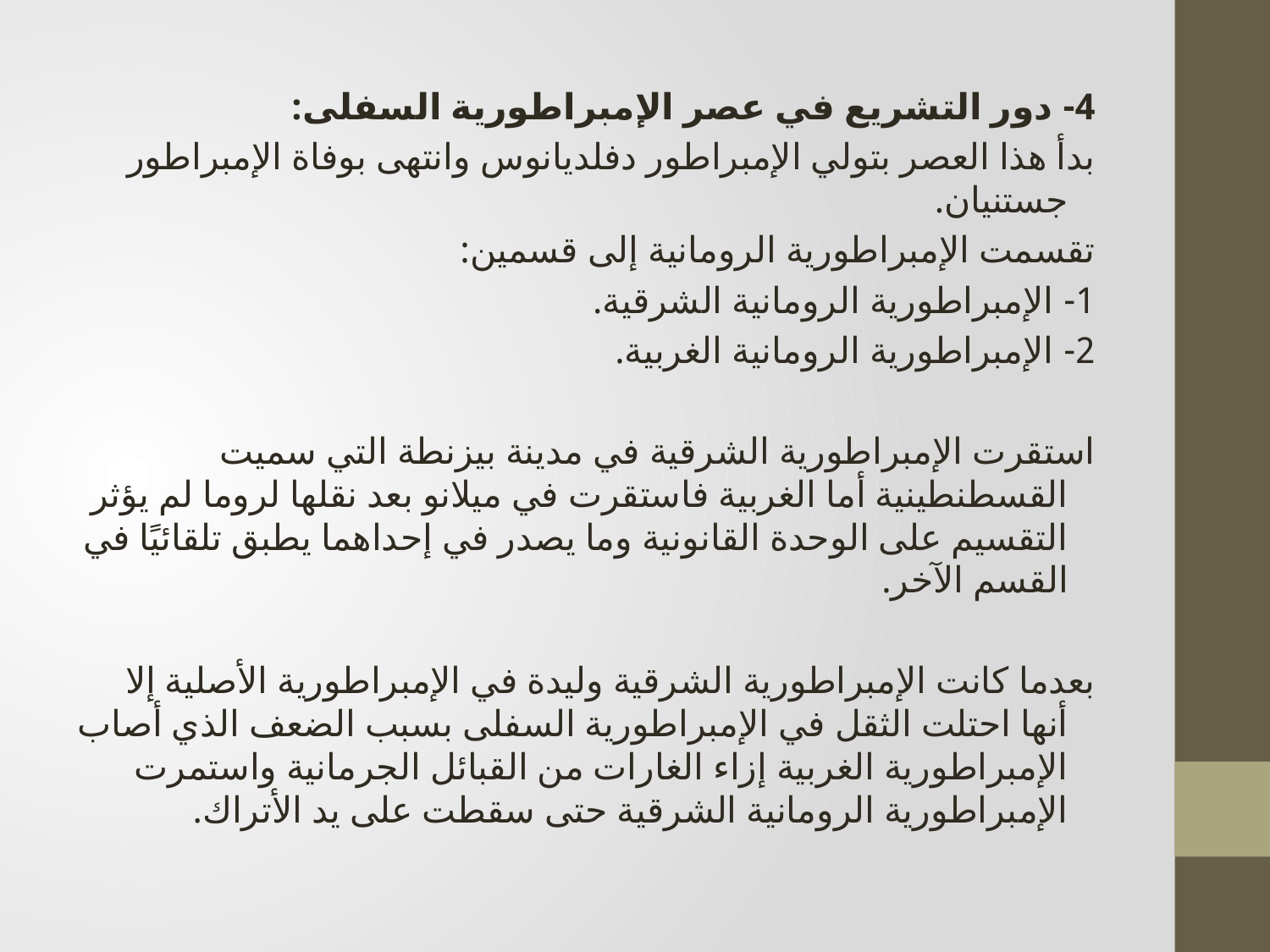

4- دور التشريع في عصر الإمبراطورية السفلى:
بدأ هذا العصر بتولي الإمبراطور دفلديانوس وانتهى بوفاة الإمبراطور جستنيان.
تقسمت الإمبراطورية الرومانية إلى قسمين:
1- الإمبراطورية الرومانية الشرقية.
2- الإمبراطورية الرومانية الغربية.

استقرت الإمبراطورية الشرقية في مدينة بيزنطة التي سميت القسطنطينية أما الغربية فاستقرت في ميلانو بعد نقلها لروما لم يؤثر التقسيم على الوحدة القانونية وما يصدر في إحداهما يطبق تلقائيًا في القسم الآخر.

بعدما كانت الإمبراطورية الشرقية وليدة في الإمبراطورية الأصلية إلا أنها احتلت الثقل في الإمبراطورية السفلى بسبب الضعف الذي أصاب الإمبراطورية الغربية إزاء الغارات من القبائل الجرمانية واستمرت الإمبراطورية الرومانية الشرقية حتى سقطت على يد الأتراك.